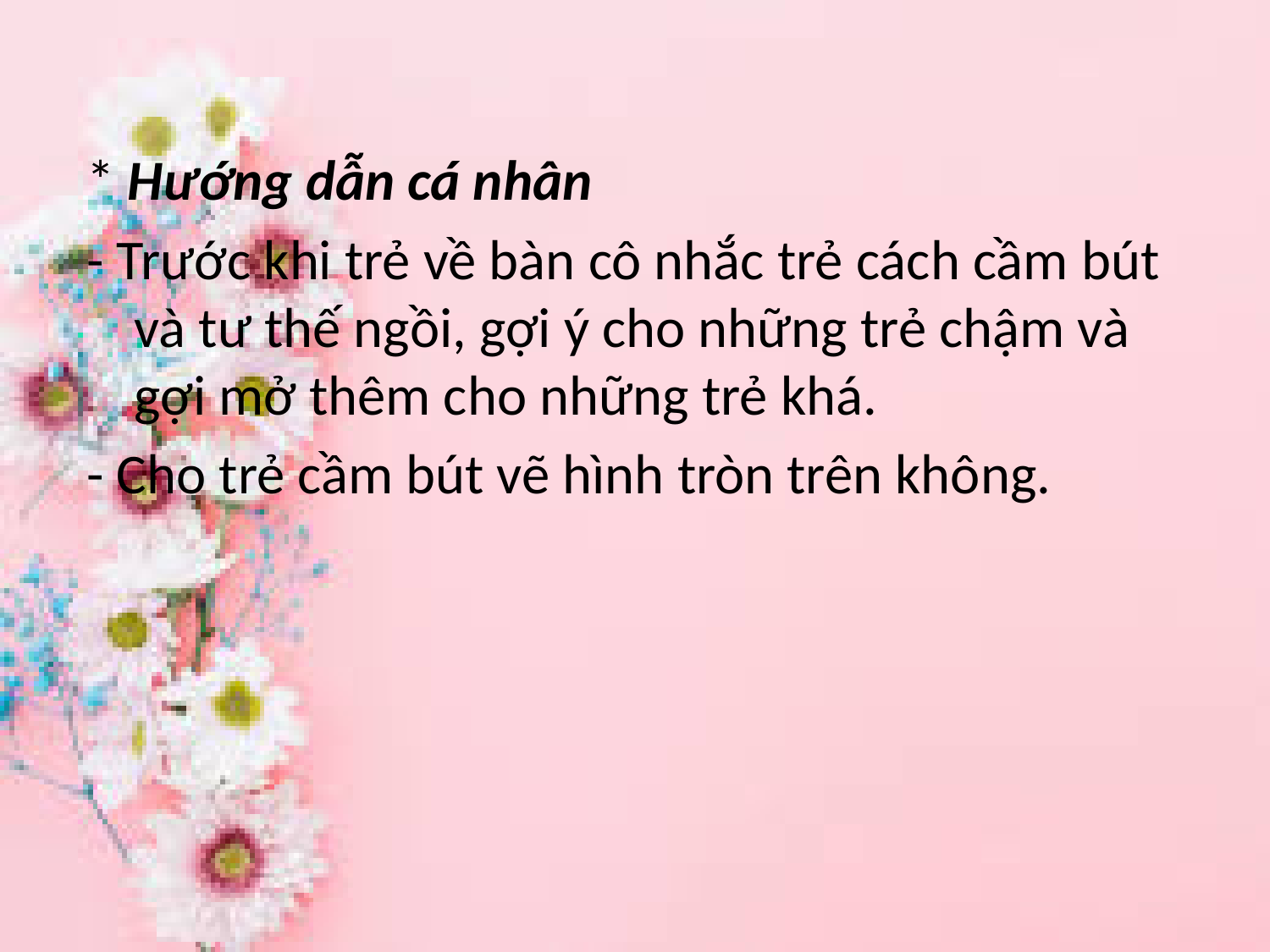

* Hướng dẫn cá nhân
- Trước khi trẻ về bàn cô nhắc trẻ cách cầm bút và tư thế ngồi, gợi ý cho những trẻ chậm và gợi mở thêm cho những trẻ khá.
- Cho trẻ cầm bút vẽ hình tròn trên không.